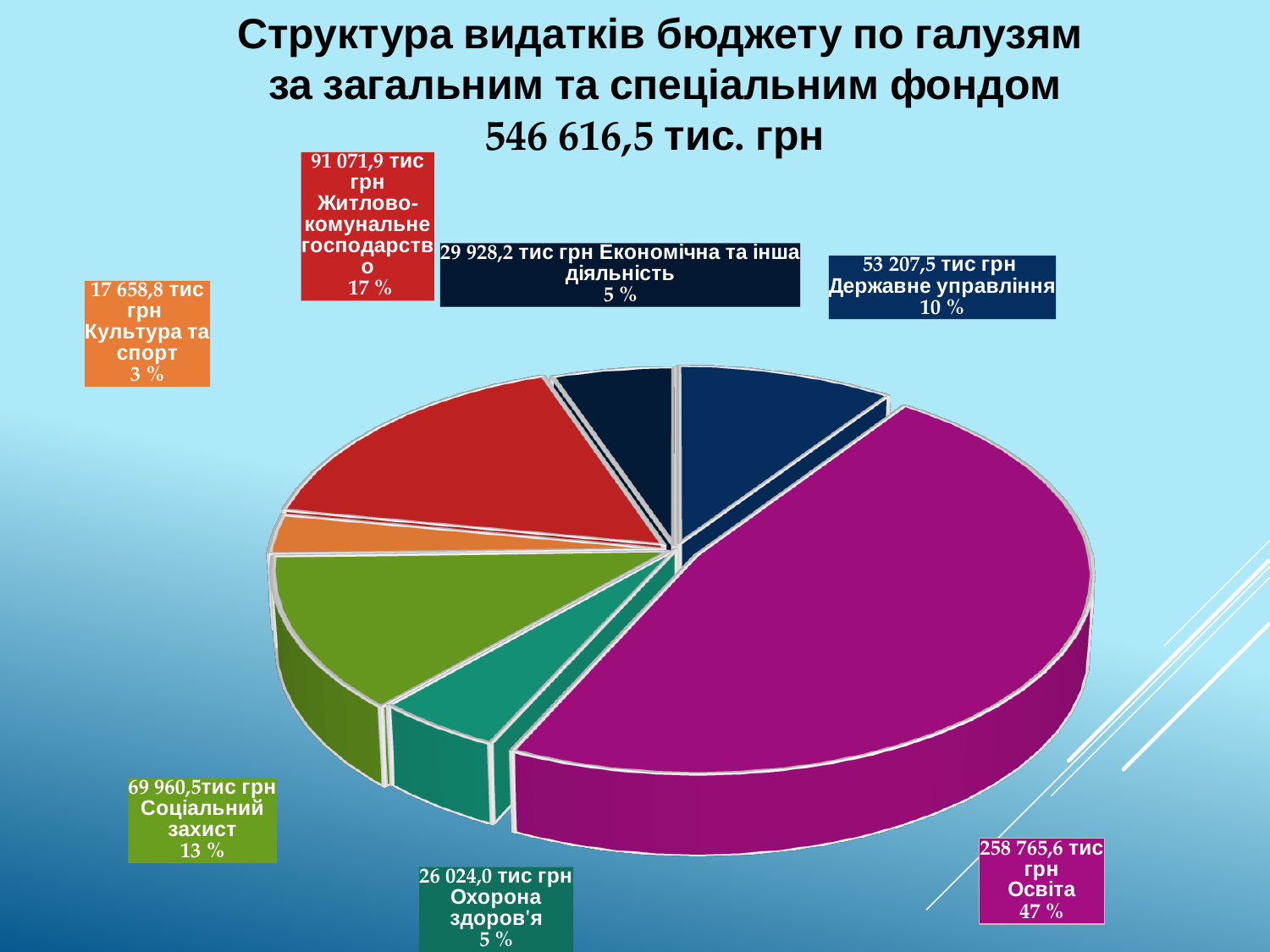

Структура видатків бюджету по галузям
 за загальним та спеціальним фондом
546 616,5 тис. грн

[unsupported chart]